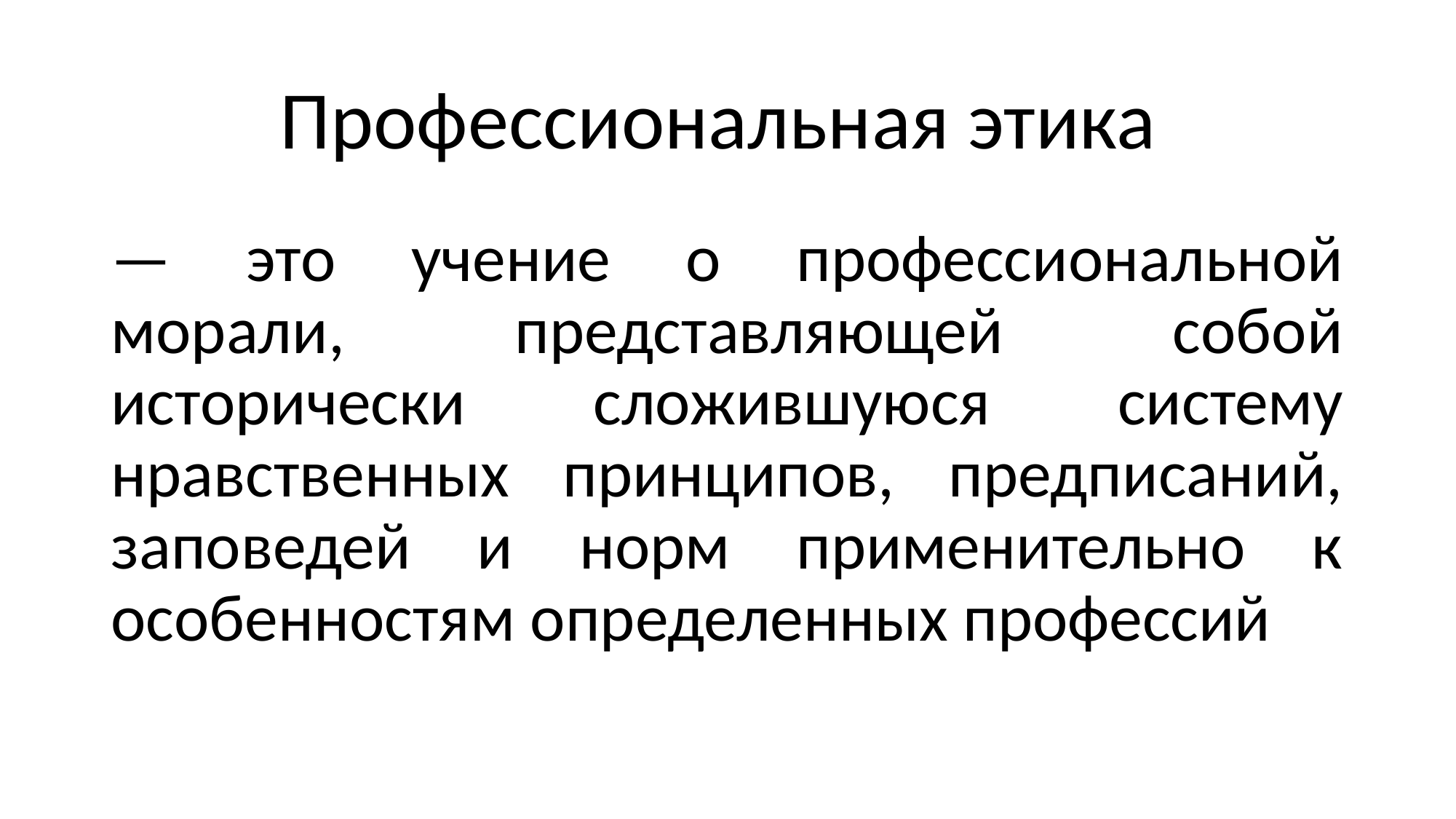

# Профессиональная этика
— это учение о профессиональной морали, представляющей собой исторически сложившуюся систему нравственных принципов, предписаний, заповедей и норм применительно к особенностям определенных профессий